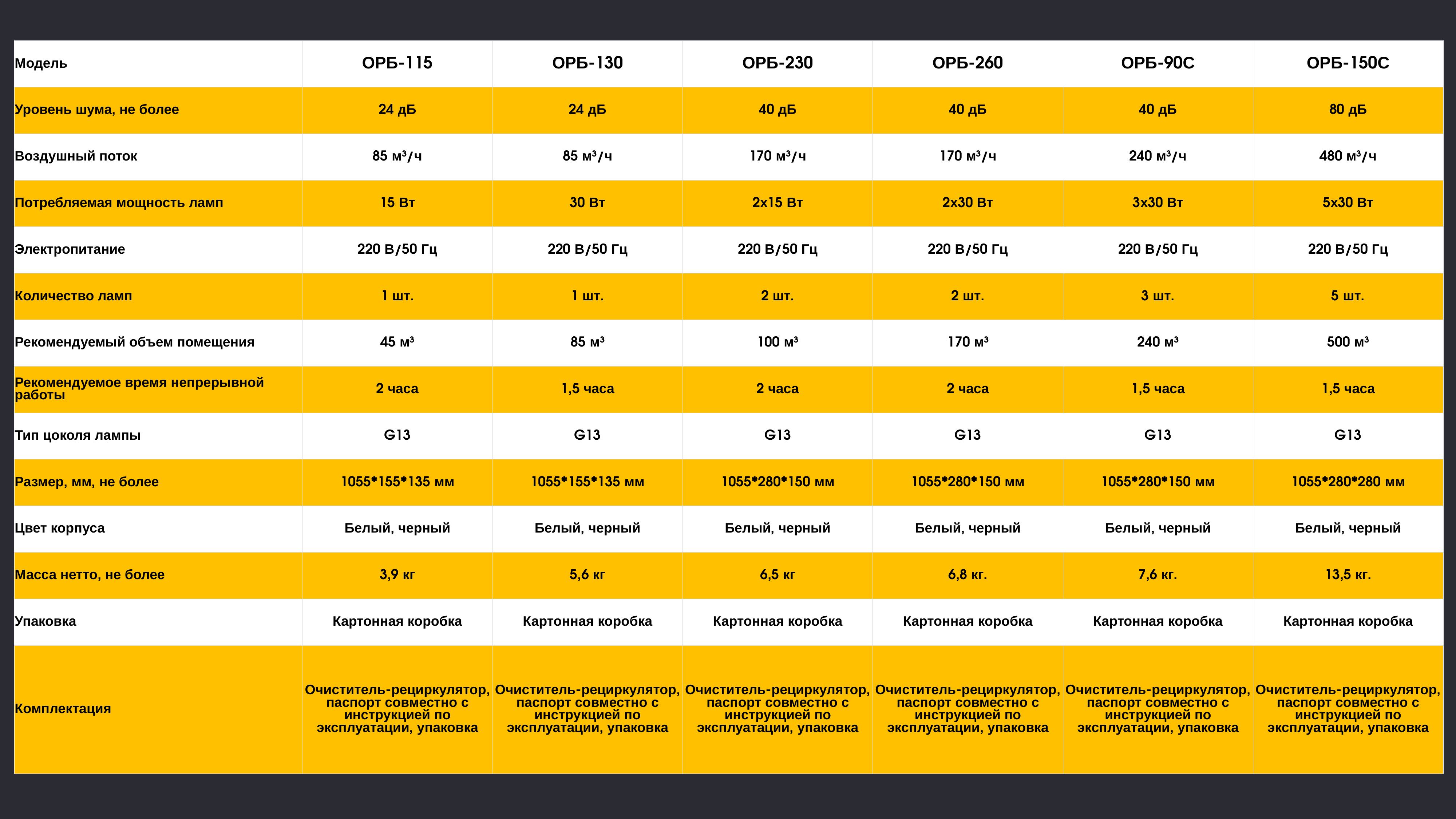

| Модель | ОРБ-115 | ОРБ-130 | ОРБ-230 | ОРБ-260 | ОРБ-90С | ОРБ-150С |
| --- | --- | --- | --- | --- | --- | --- |
| Уровень шума, не более | 24 дБ | 24 дБ | 40 дБ | 40 дБ | 40 дБ | 80 дБ |
| Воздушный поток | 85 м³/ч | 85 м³/ч | 170 м³/ч | 170 м³/ч | 240 м³/ч | 480 м³/ч |
| Потребляемая мощность ламп | 15 Вт | 30 Вт | 2х15 Вт | 2х30 Вт | 3х30 Вт | 5х30 Вт |
| Электропитание | 220 В/50 Гц | 220 В/50 Гц | 220 В/50 Гц | 220 В/50 Гц | 220 В/50 Гц | 220 В/50 Гц |
| Количество ламп | 1 шт. | 1 шт. | 2 шт. | 2 шт. | 3 шт. | 5 шт. |
| Рекомендуемый объем помещения | 45 м³ | 85 м³ | 100 м³ | 170 м³ | 240 м³ | 500 м³ |
| Рекомендуемое время непрерывной работы | 2 часа | 1,5 часа | 2 часа | 2 часа | 1,5 часа | 1,5 часа |
| Тип цоколя лампы | G13 | G13 | G13 | G13 | G13 | G13 |
| Размер, мм, не более | 1055\*155\*135 мм | 1055\*155\*135 мм | 1055\*280\*150 мм | 1055\*280\*150 мм | 1055\*280\*150 мм | 1055\*280\*280 мм |
| Цвет корпуса | Белый, черный | Белый, черный | Белый, черный | Белый, черный | Белый, черный | Белый, черный |
| Масса нетто, не более | 3,9 кг | 5,6 кг | 6,5 кг | 6,8 кг. | 7,6 кг. | 13,5 кг. |
| Упаковка | Картонная коробка | Картонная коробка | Картонная коробка | Картонная коробка | Картонная коробка | Картонная коробка |
| Комплектация | Очиститель-рециркулятор, паспорт совместно с инструкцией по эксплуатации, упаковка | Очиститель-рециркулятор, паспорт совместно с инструкцией по эксплуатации, упаковка | Очиститель-рециркулятор, паспорт совместно с инструкцией по эксплуатации, упаковка | Очиститель-рециркулятор, паспорт совместно с инструкцией по эксплуатации, упаковка | Очиститель-рециркулятор, паспорт совместно с инструкцией по эксплуатации, упаковка | Очиститель-рециркулятор, паспорт совместно с инструкцией по эксплуатации, упаковка |